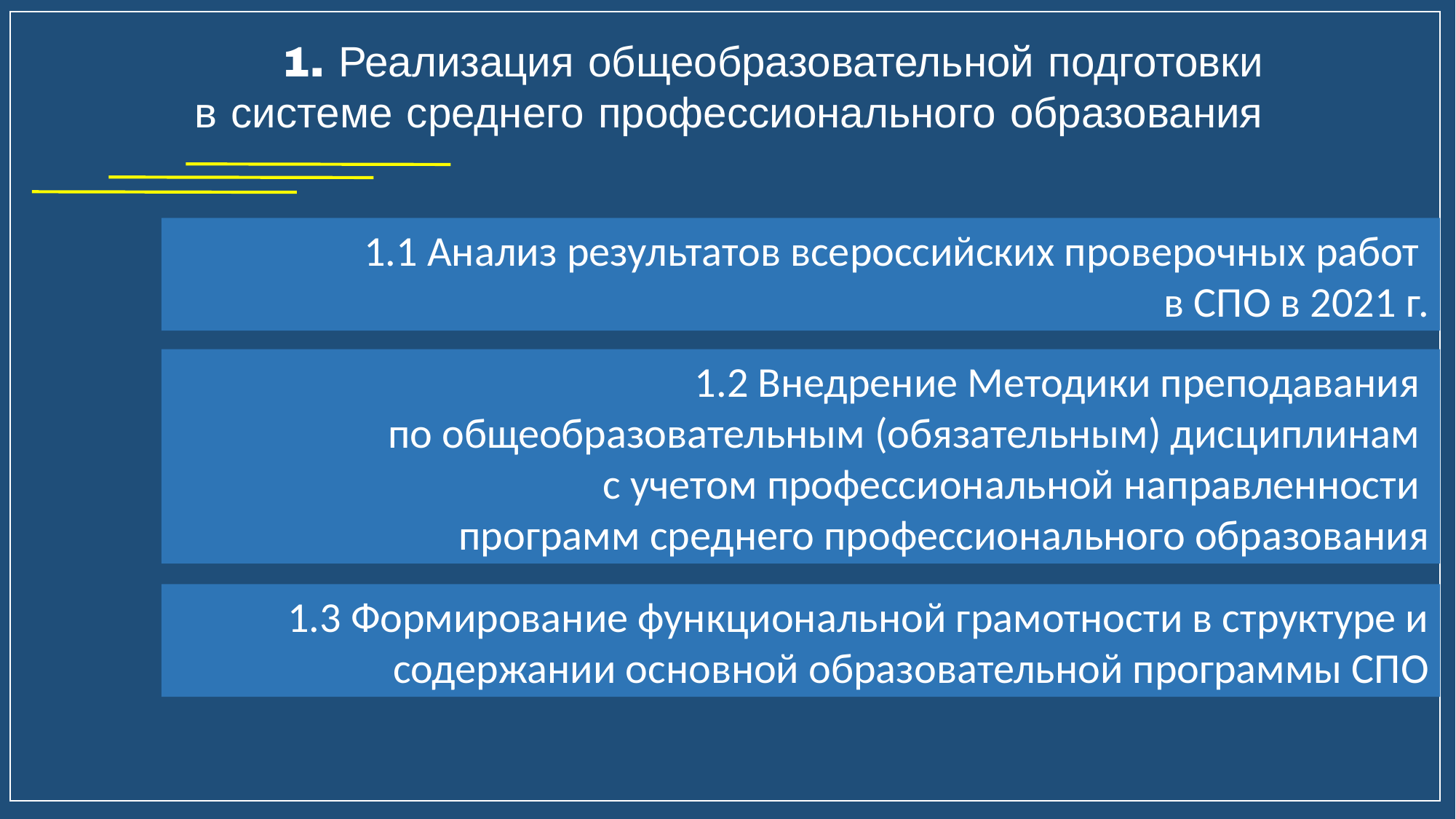

1. Реализация общеобразовательной подготовки
в системе среднего профессионального образования
1.1 Анализ результатов всероссийских проверочных работ
в СПО в 2021 г.
1.2 Внедрение Методики преподавания
по общеобразовательным (обязательным) дисциплинам
с учетом профессиональной направленности
программ среднего профессионального образования
1.3 Формирование функциональной грамотности в структуре и содержании основной образовательной программы СПО